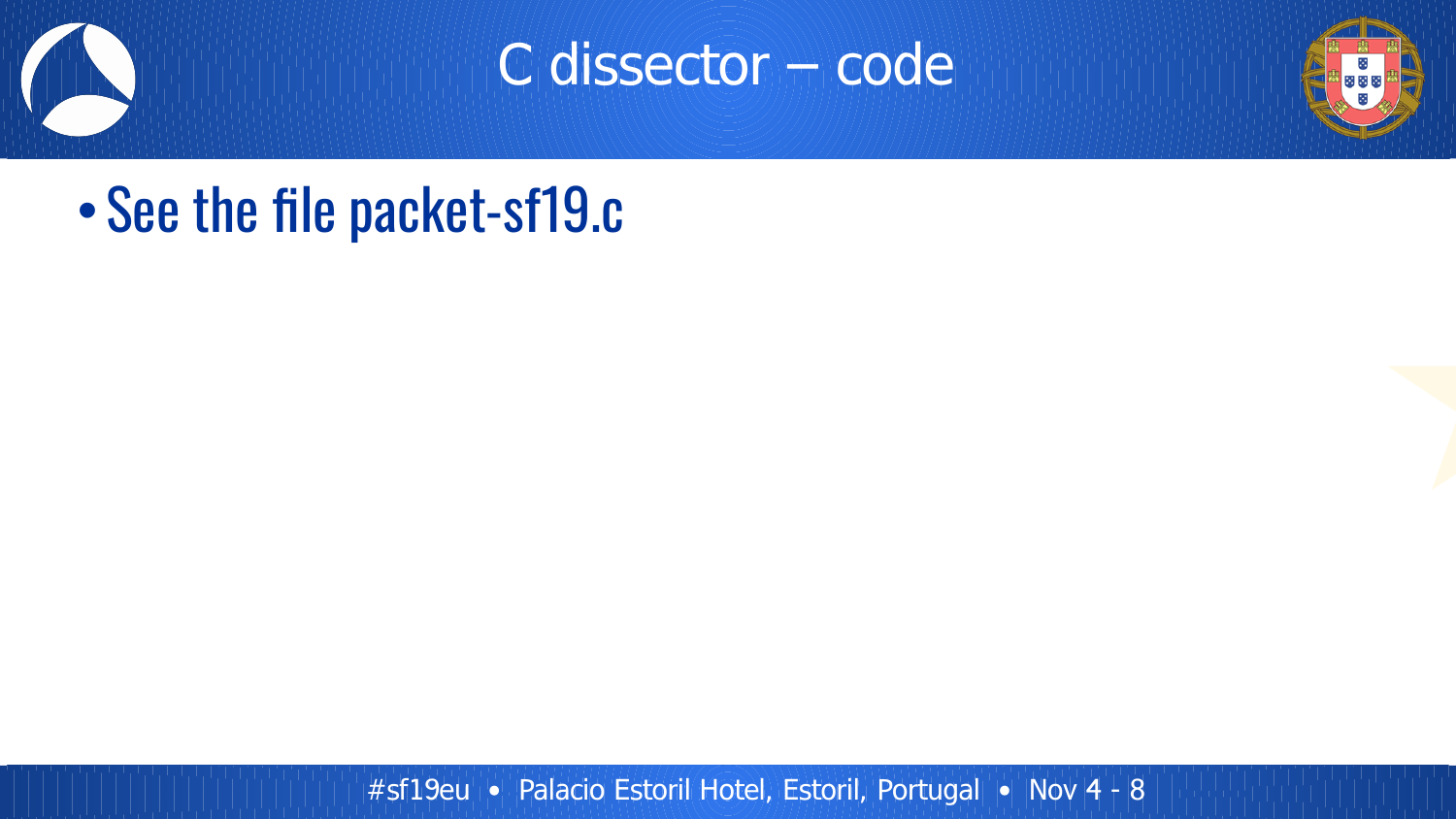

C dissector – code
See the file packet-sf19.c